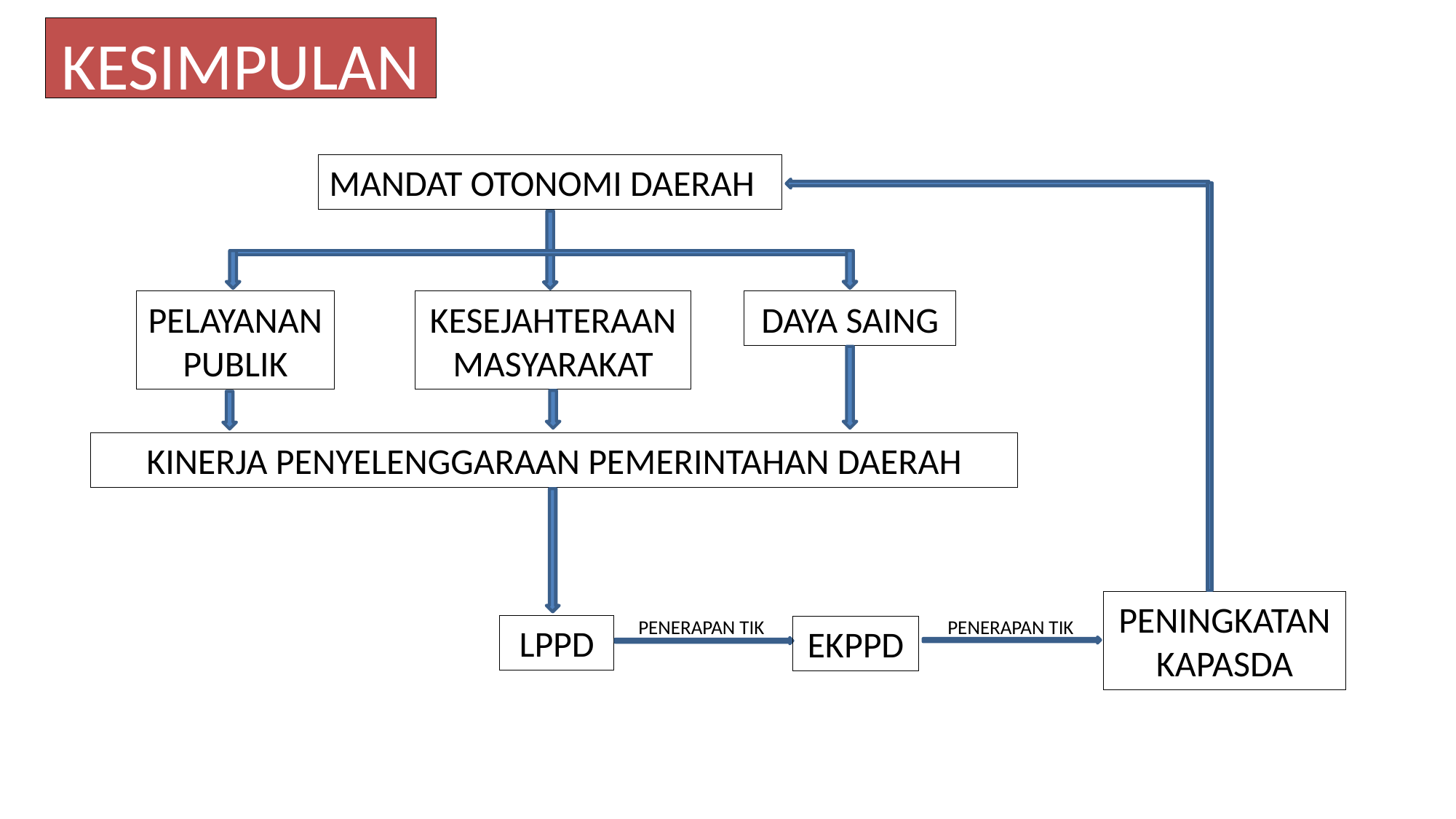

# KESIMPULAN
MANDAT OTONOMI DAERAH

PELAYANAN
PUBLIK
KESEJAHTERAAN
MASYARAKAT
DAYA SAING

KINERJA PENYELENGGARAAN PEMERINTAHAN DAERAH

PENINGKATAN KAPASDA
PENERAPAN TIK
PENERAPAN TIK
LPPD
EKPPD